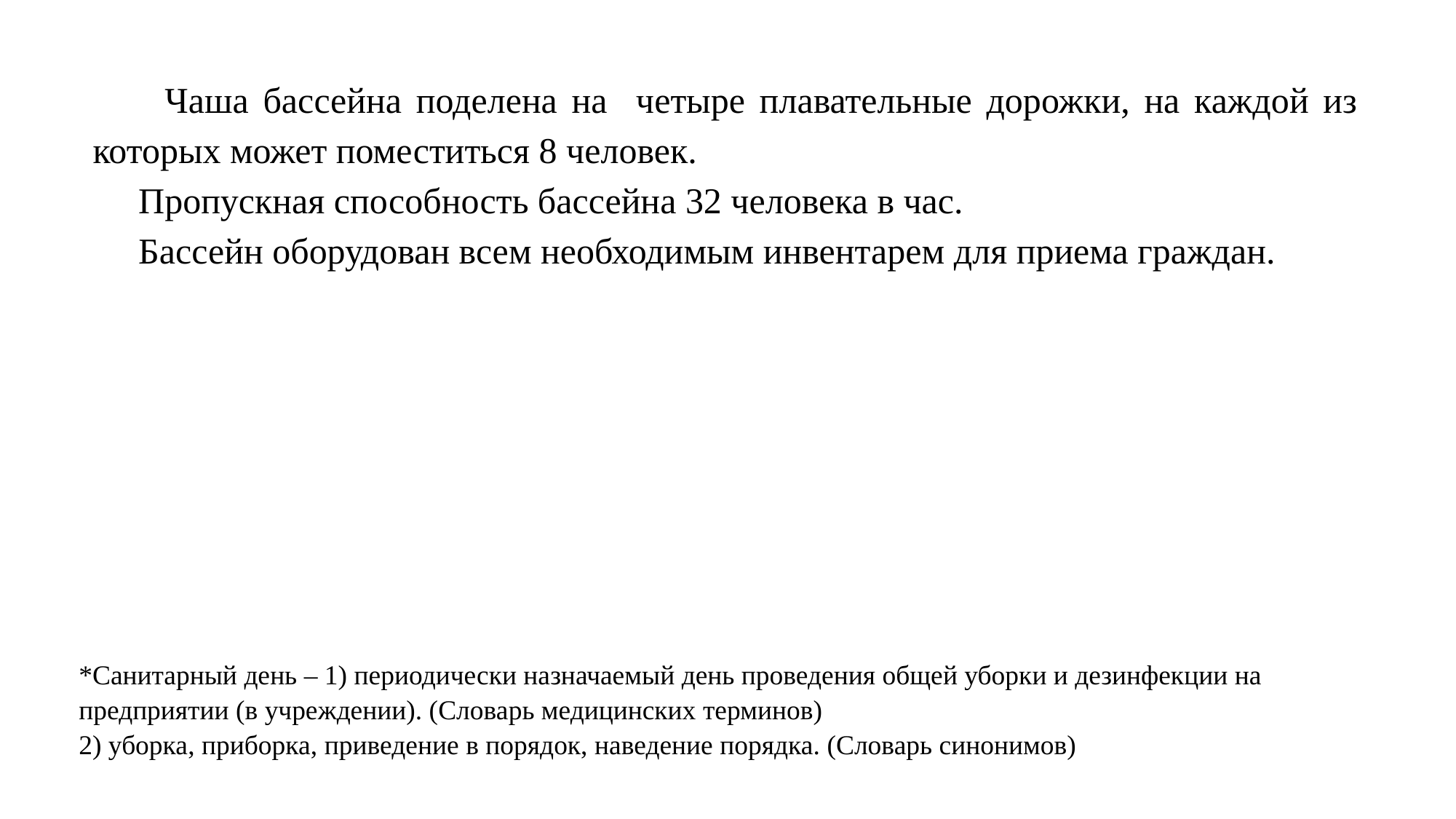

Чаша бассейна поделена на  четыре плавательные дорожки, на каждой из которых может поместиться 8 человек.
     Пропускная способность бассейна 32 человека в час.
     Бассейн оборудован всем необходимым инвентарем для приема граждан.
*Санитарный день – 1) периодически назначаемый день проведения общей уборки и дезинфекции на предприятии (в учреждении). (Словарь медицинских терминов)
2) уборка, приборка, приведение в порядок, наведение порядка. (Словарь синонимов)